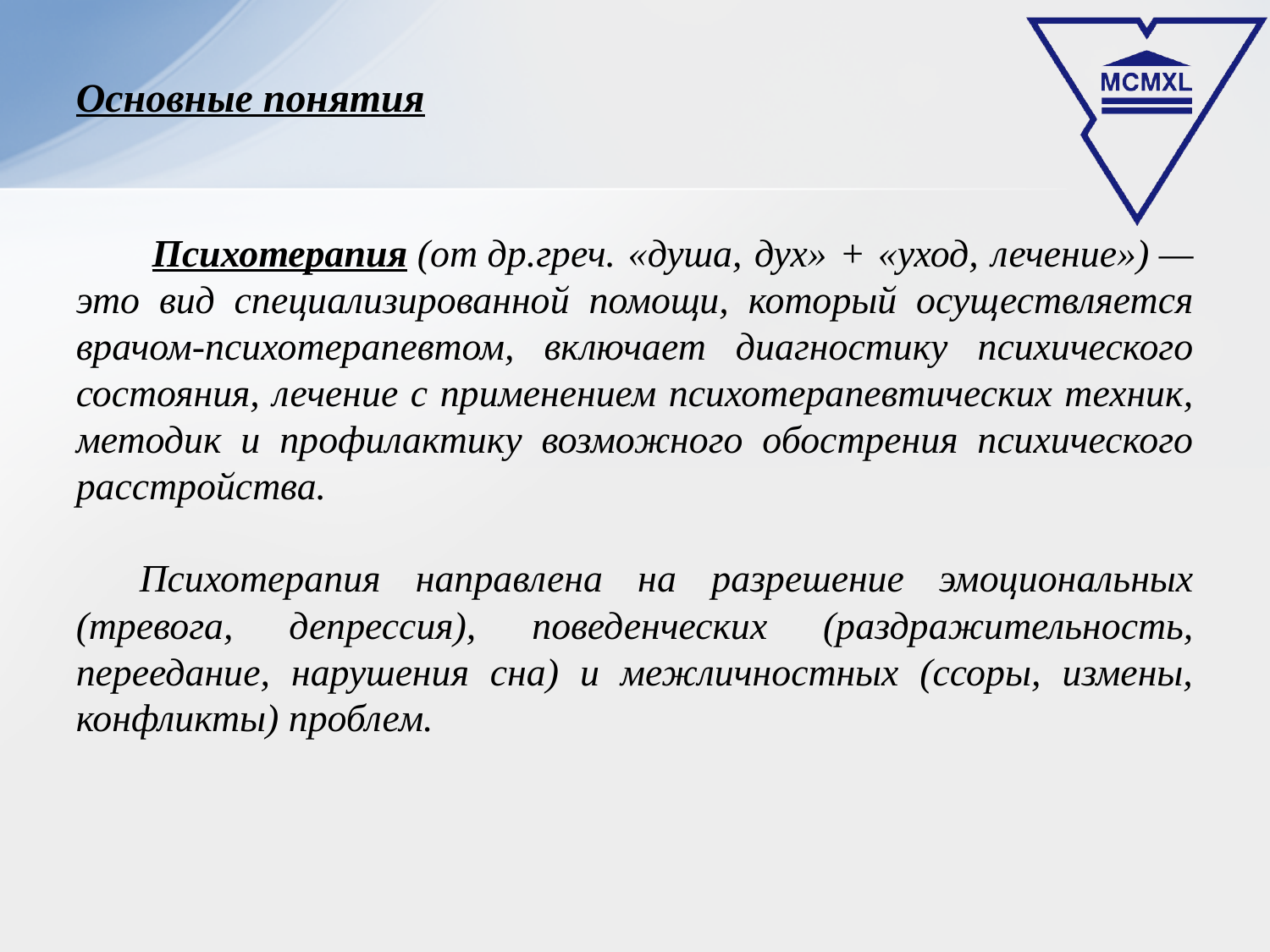

# Основные понятия
 Психотерапия (от др.греч. «душа, дух» + «уход, лечение») — это вид специализированной помощи, который осуществляется врачом-психотерапевтом, включает диагностику психического состояния, лечение с применением психотерапевтических техник, методик и профилактику возможного обострения психического расстройства.

Психотерапия направлена на разрешение эмоциональных (тревога, депрессия), поведенческих (раздражительность, переедание, нарушения сна) и межличностных (ссоры, измены, конфликты) проблем.